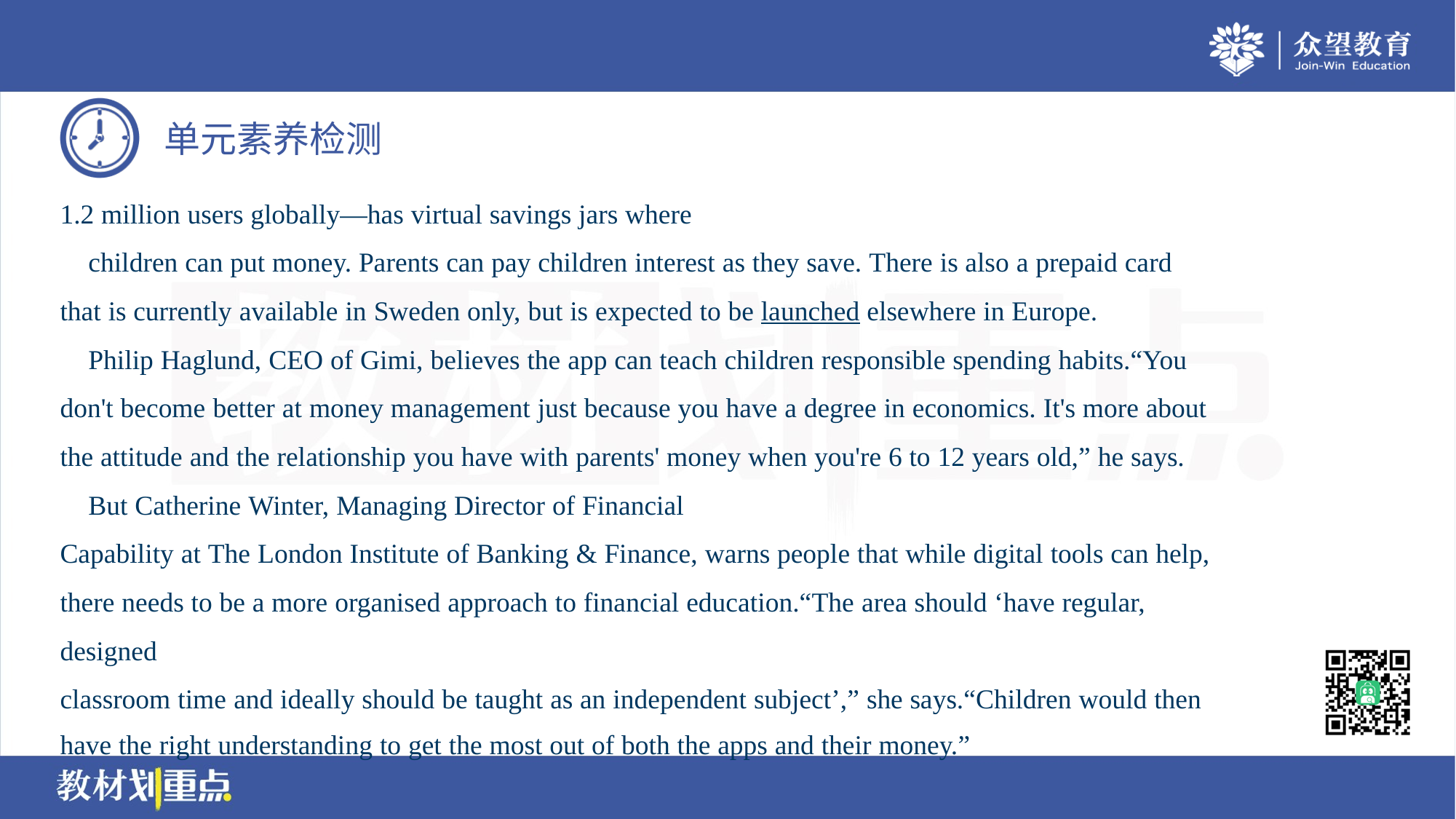

1.2 million users globally—has virtual savings jars where
    children can put money. Parents can pay children interest as they save. There is also a prepaid card
that is currently available in Sweden only, but is expected to be launched elsewhere in Europe.
    Philip Haglund, CEO of Gimi, believes the app can teach children responsible spending habits.“You
don't become better at money management just because you have a degree in economics. It's more about
the attitude and the relationship you have with parents' money when you're 6 to 12 years old,” he says.
    But Catherine Winter, Managing Director of Financial
Capability at The London Institute of Banking & Finance, warns people that while digital tools can help,
there needs to be a more organised approach to financial education.“The area should ‘have regular,
designed
classroom time and ideally should be taught as an independent subject’,” she says.“Children would then
have the right understanding to get the most out of both the apps and their money.”